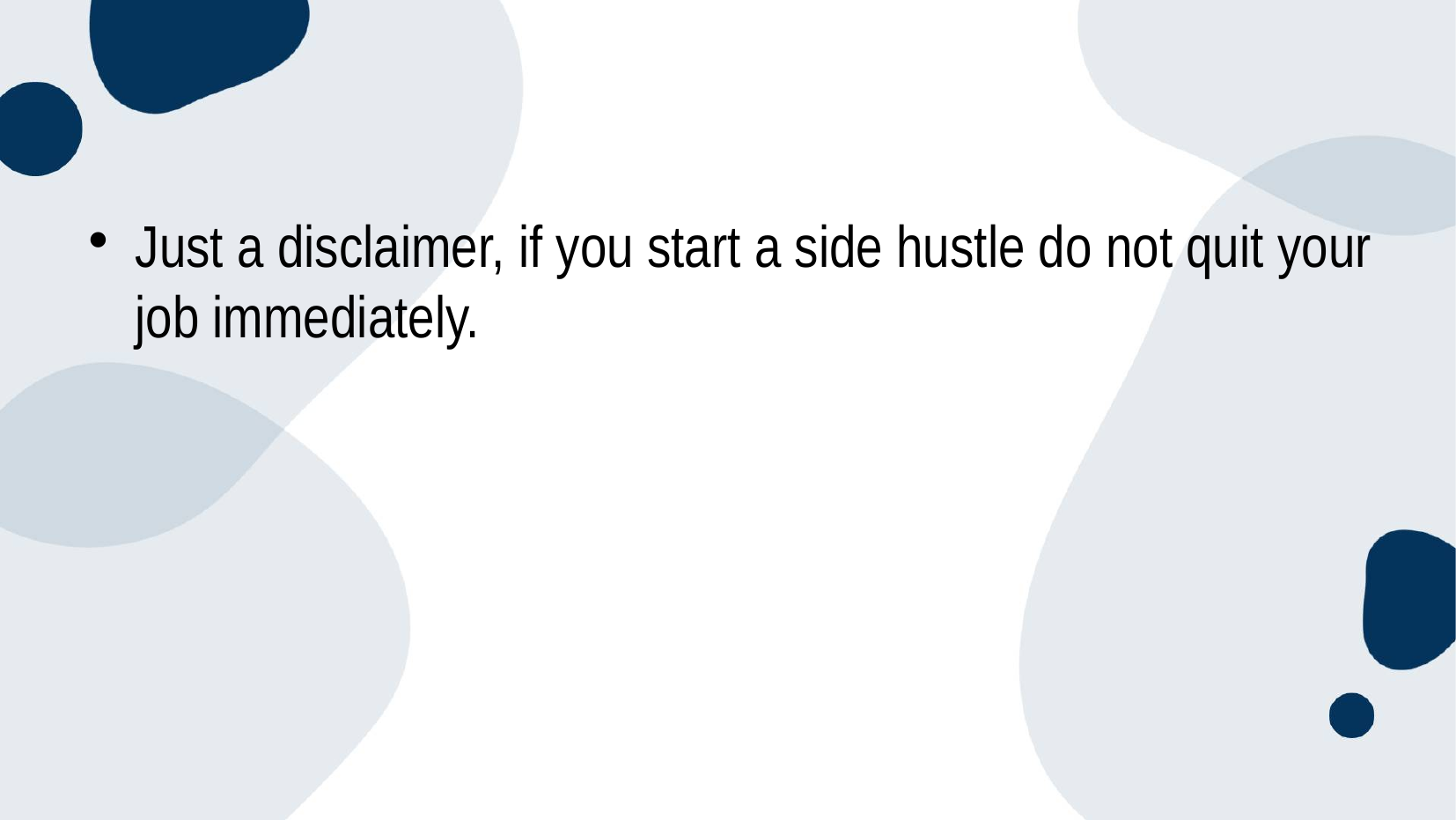

#
Just a disclaimer, if you start a side hustle do not quit your job immediately.